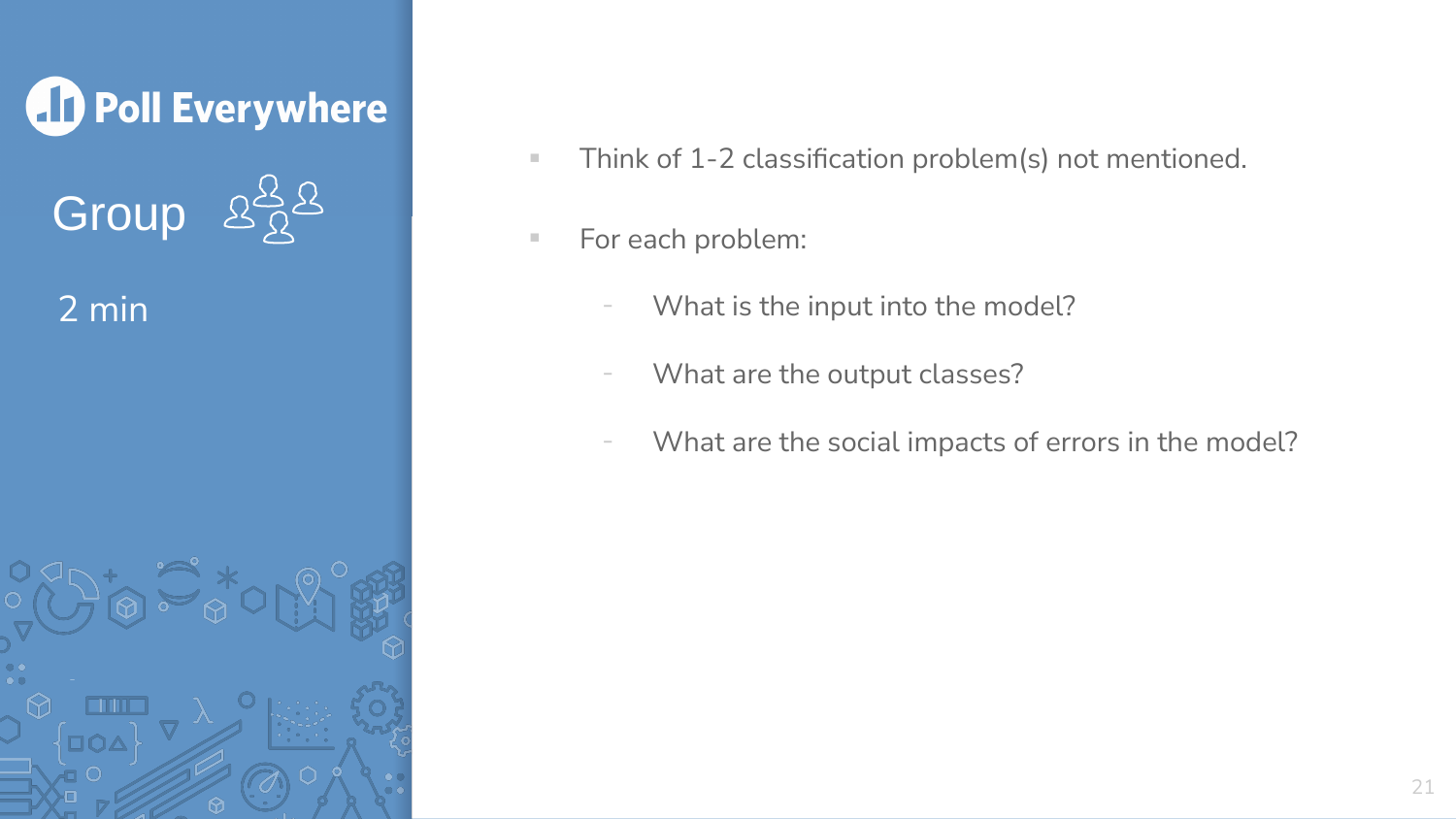

Think of 1-2 classification problem(s) not mentioned.
For each problem:
What is the input into the model?
What are the output classes?
What are the social impacts of errors in the model?
# 2 min

21